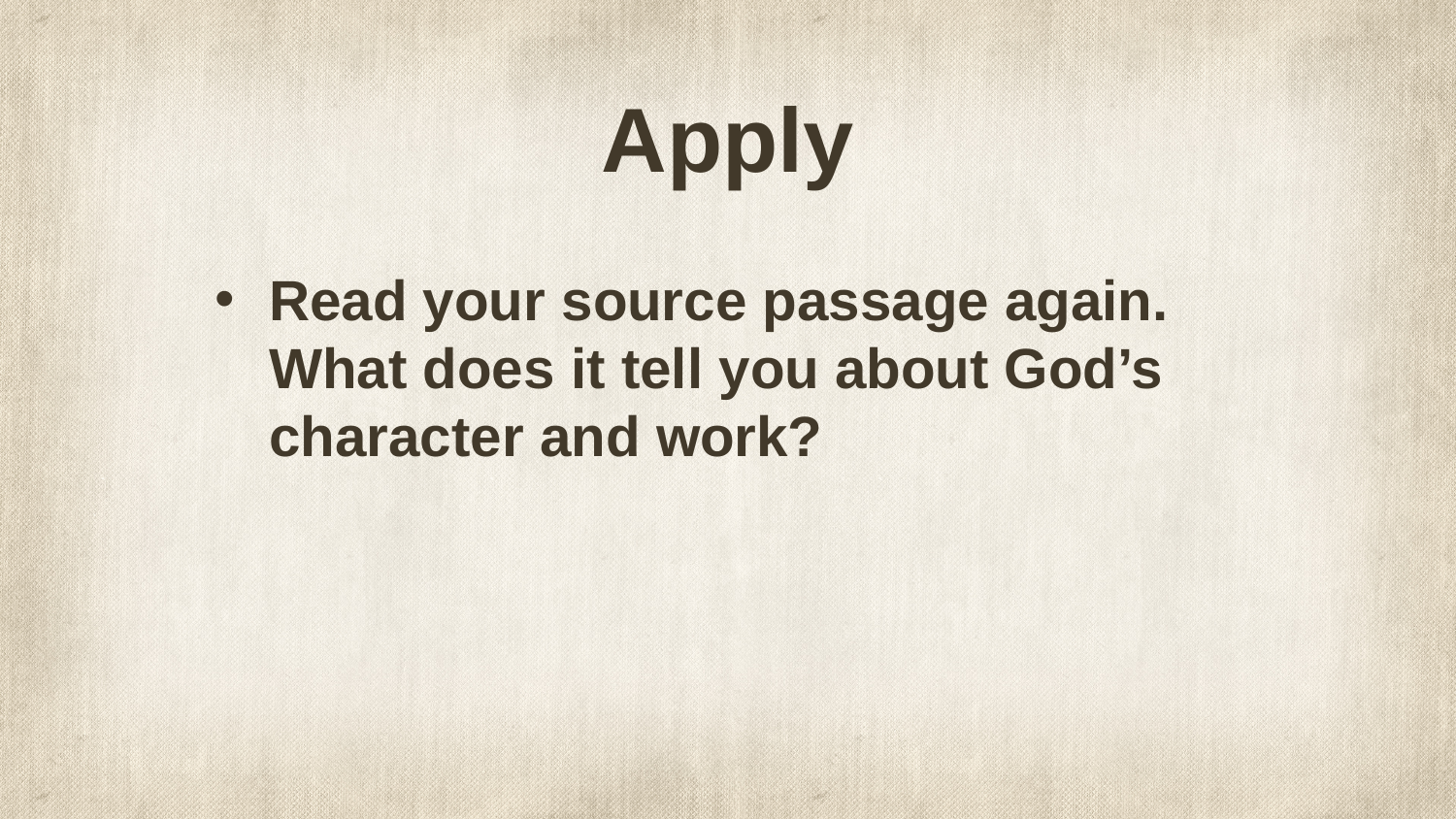

# Apply
Read your source passage again. What does it tell you about God’s character and work?